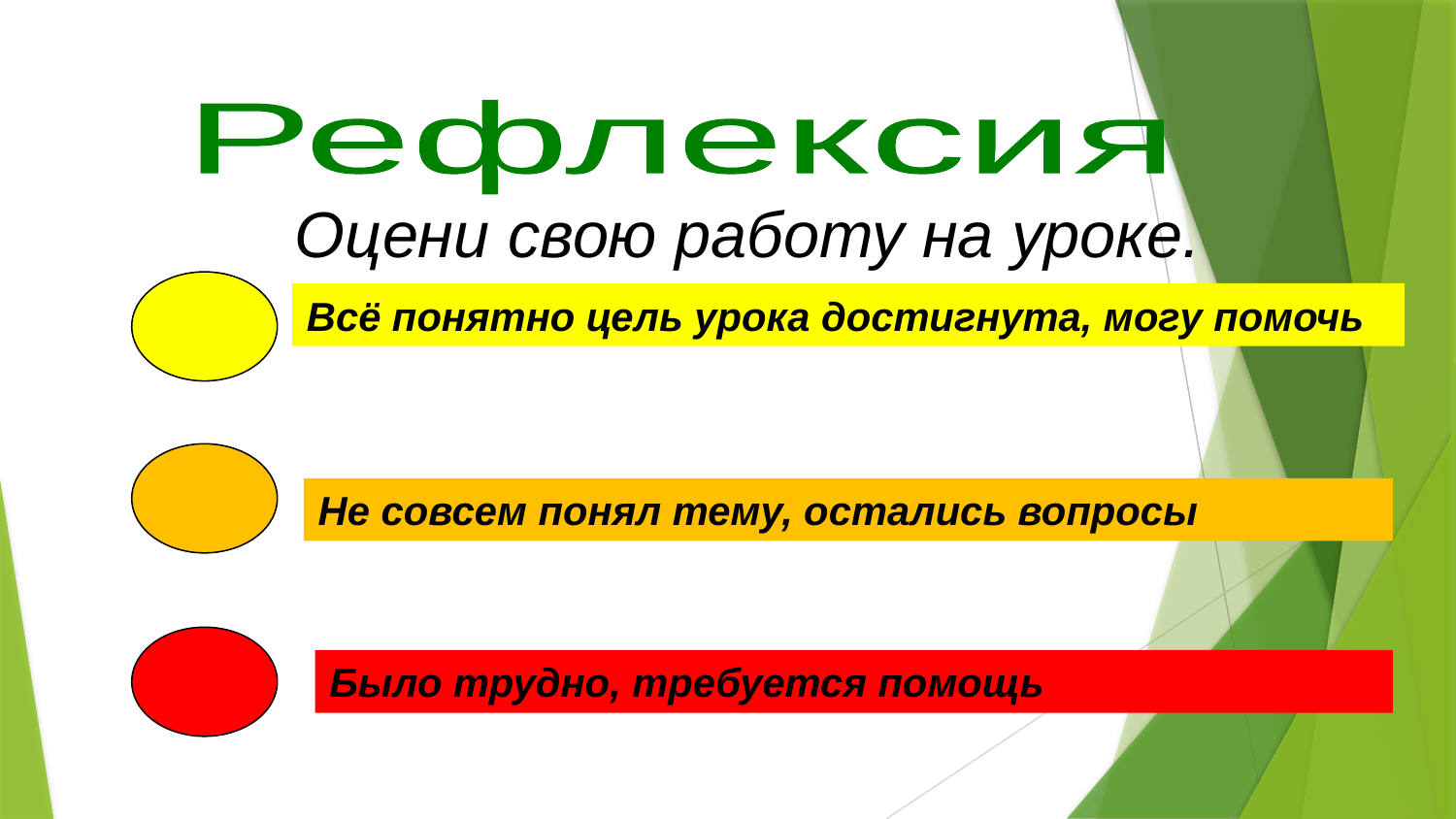

Рефлексия
Оцени свою работу на уроке.

Всё понятно цель урока достигнута, могу помочь

Не совсем понял тему, остались вопросы

Было трудно, требуется помощь